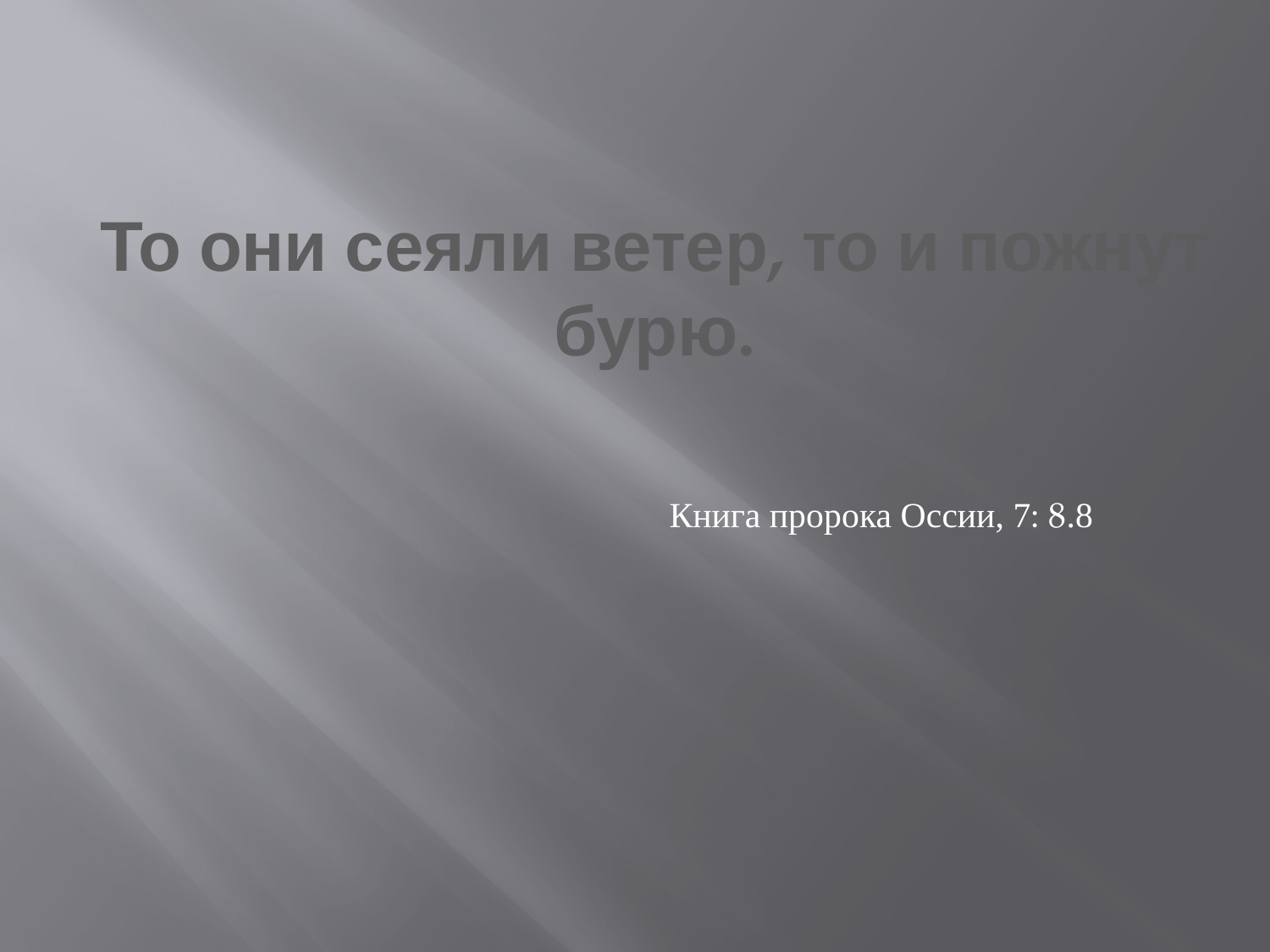

То они сеяли ветер, то и пожнут бурю.
Книга пророка Оссии, 7: 8.8